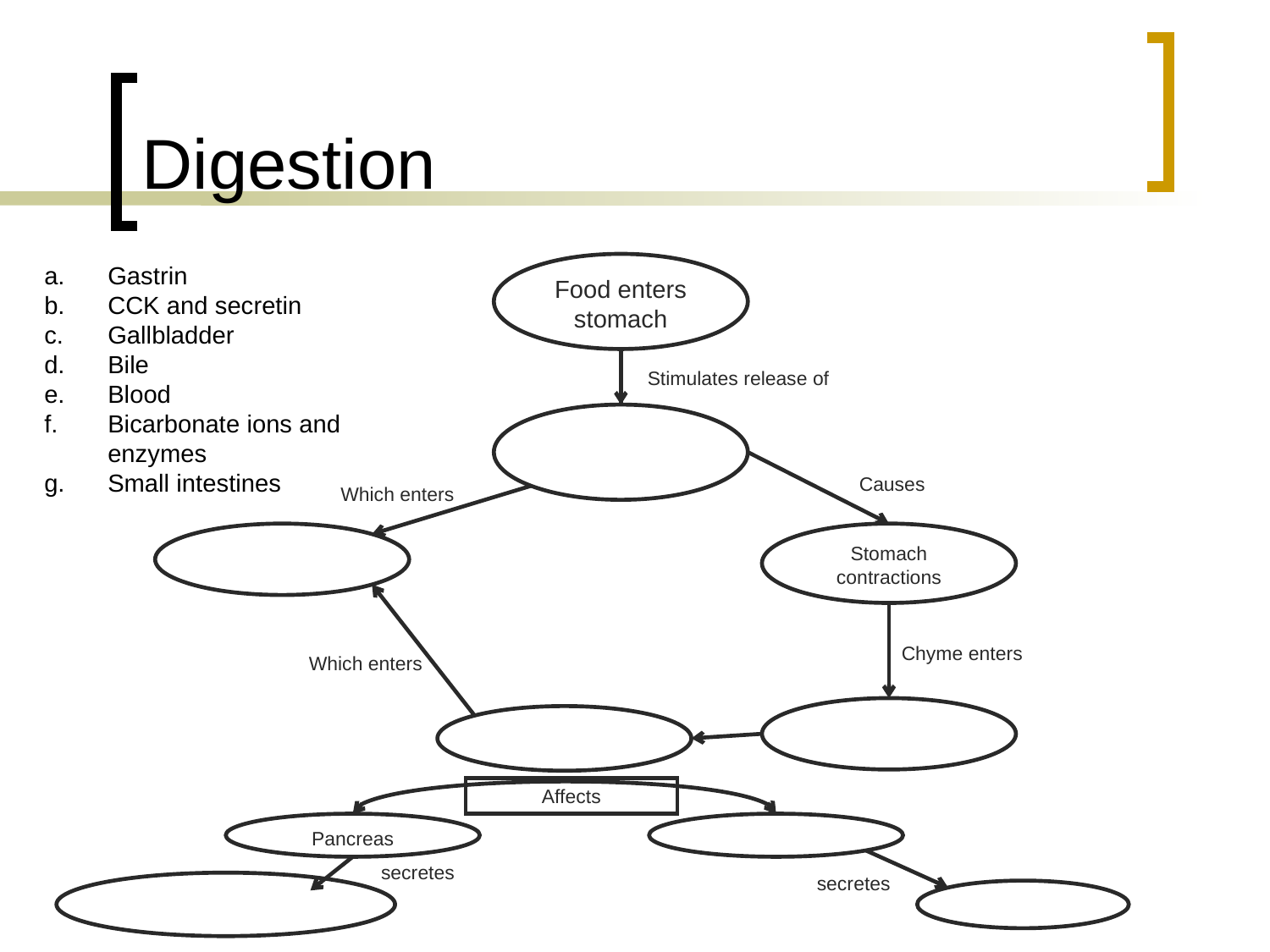

# Digestion
Gastrin
CCK and secretin
Gallbladder
Bile
Blood
Bicarbonate ions and enzymes
Small intestines

Food enters stomach
Stimulates release of

Causes
Which enters

Stomach contractions
Chyme enters
Which enters

Affects
Pancreas

secretes
secretes